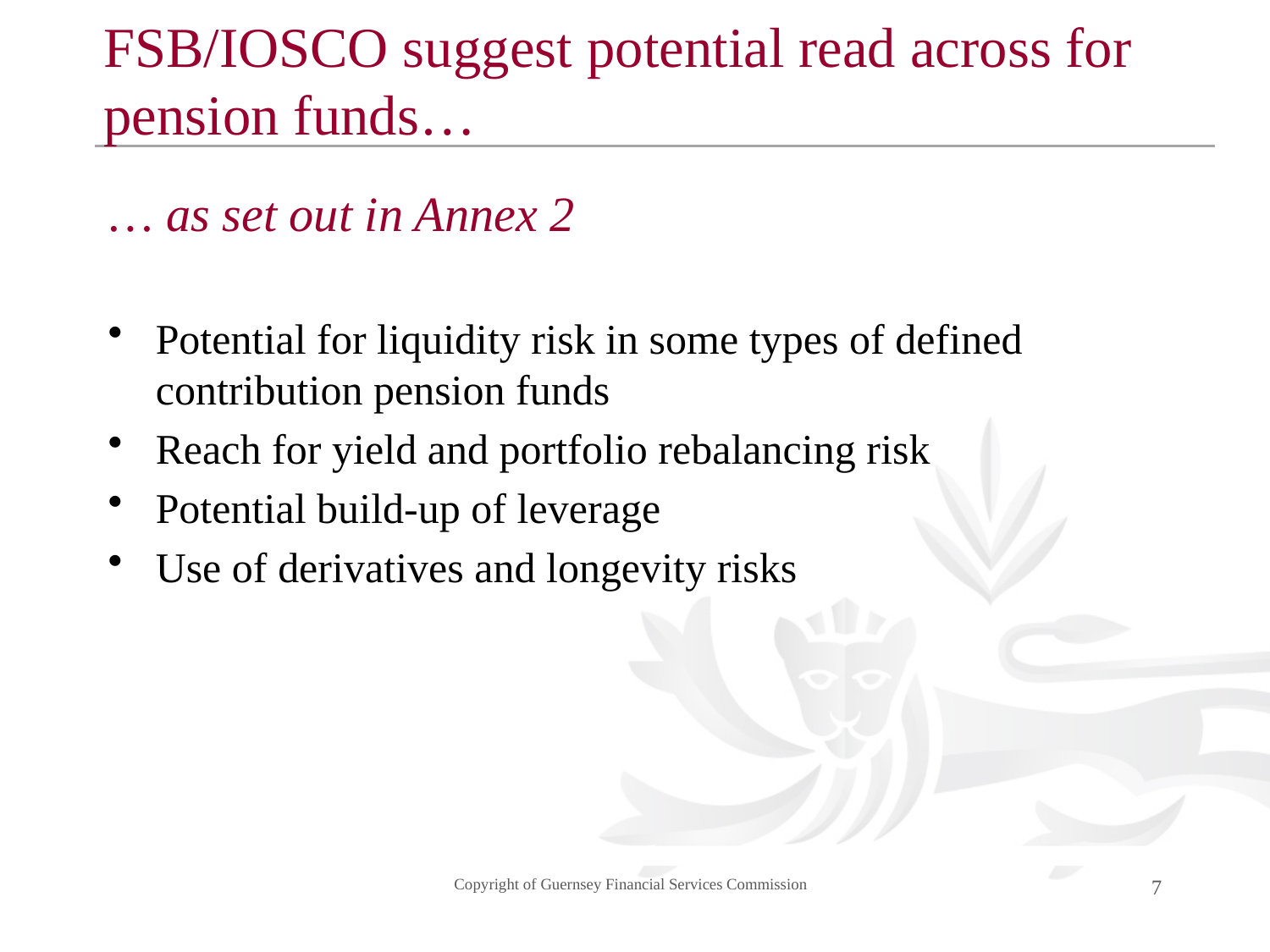

# FSB/IOSCO suggest potential read across for pension funds…
… as set out in Annex 2
Potential for liquidity risk in some types of defined contribution pension funds
Reach for yield and portfolio rebalancing risk
Potential build-up of leverage
Use of derivatives and longevity risks

Copyright of Guernsey Financial Services Commission
7